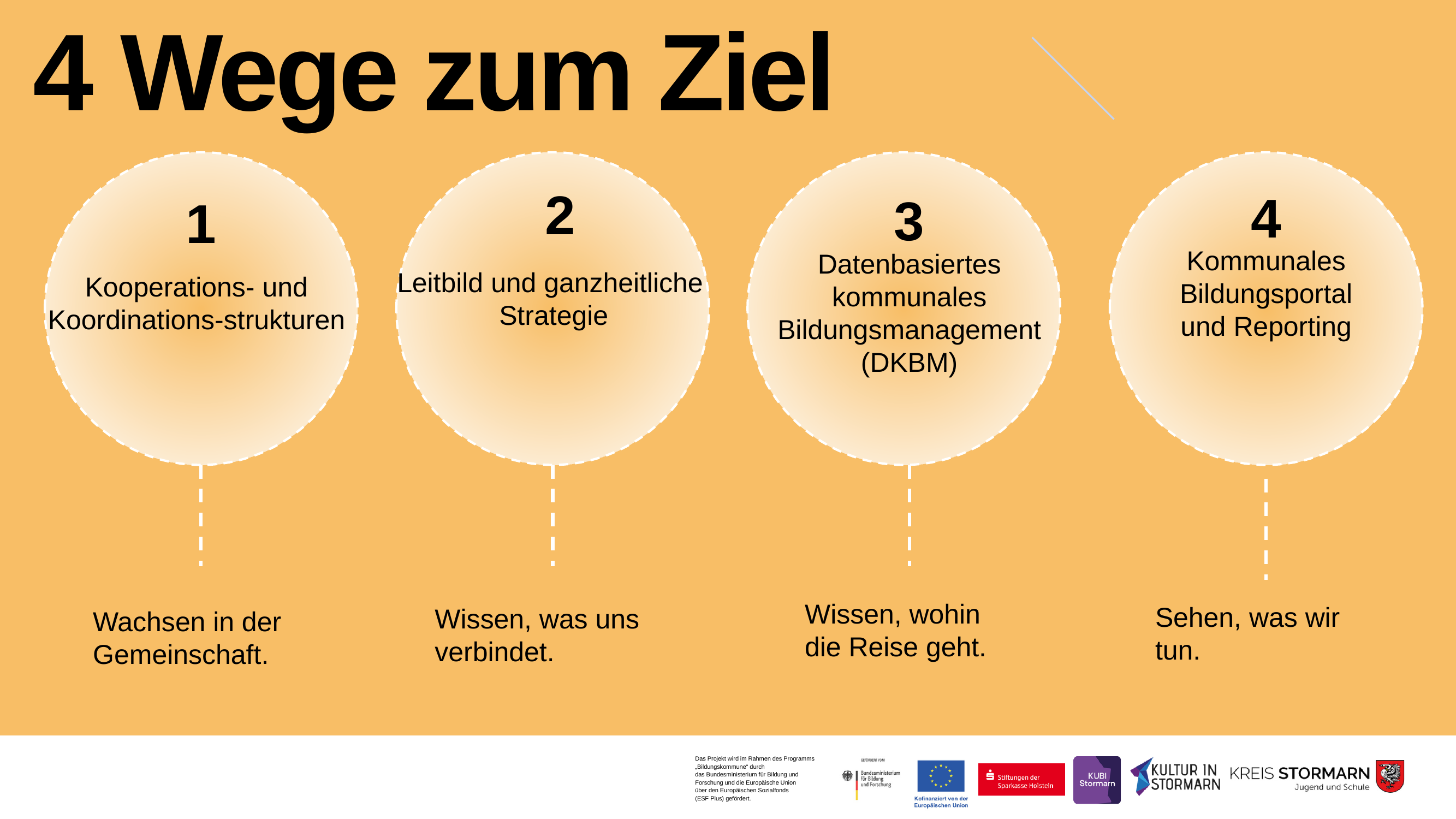

# 4 Wege zum Ziel

Kommunales Bildungsportal und Reporting
2
Kooperations- und Koordinations-strukturen
4
3
1
Leitbild und ganzheitliche
Strategie
Datenbasiertes kommunales Bildungsmanagement (DKBM)
Wissen, wohin die Reise geht.
Sehen, was wir tun.
Wissen, was uns verbindet.
Wachsen in der Gemeinschaft.
Das Projekt wird im Rahmen des Programms „Bildungskommune“ durch
das Bundesministerium für Bildung und Forschung und die Europäische Union
über den Europäischen Sozialfonds
(ESF Plus) gefördert.